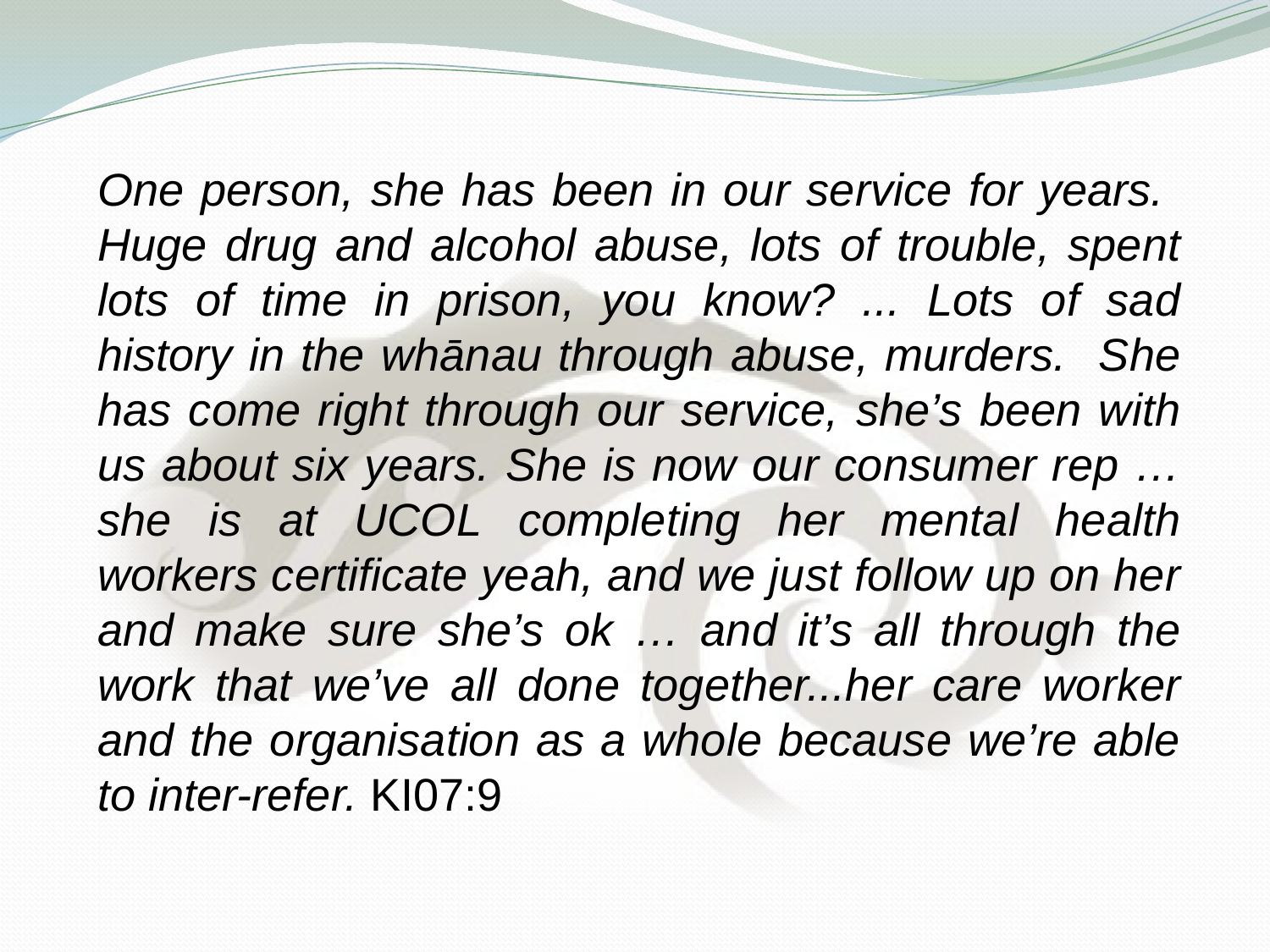

One person, she has been in our service for years.  Huge drug and alcohol abuse, lots of trouble, spent lots of time in prison, you know? ... Lots of sad history in the whānau through abuse, murders.  She has come right through our service, she’s been with us about six years. She is now our consumer rep … she is at UCOL completing her mental health workers certificate yeah, and we just follow up on her and make sure she’s ok … and it’s all through the work that we’ve all done together...her care worker and the organisation as a whole because we’re able to inter-refer. KI07:9